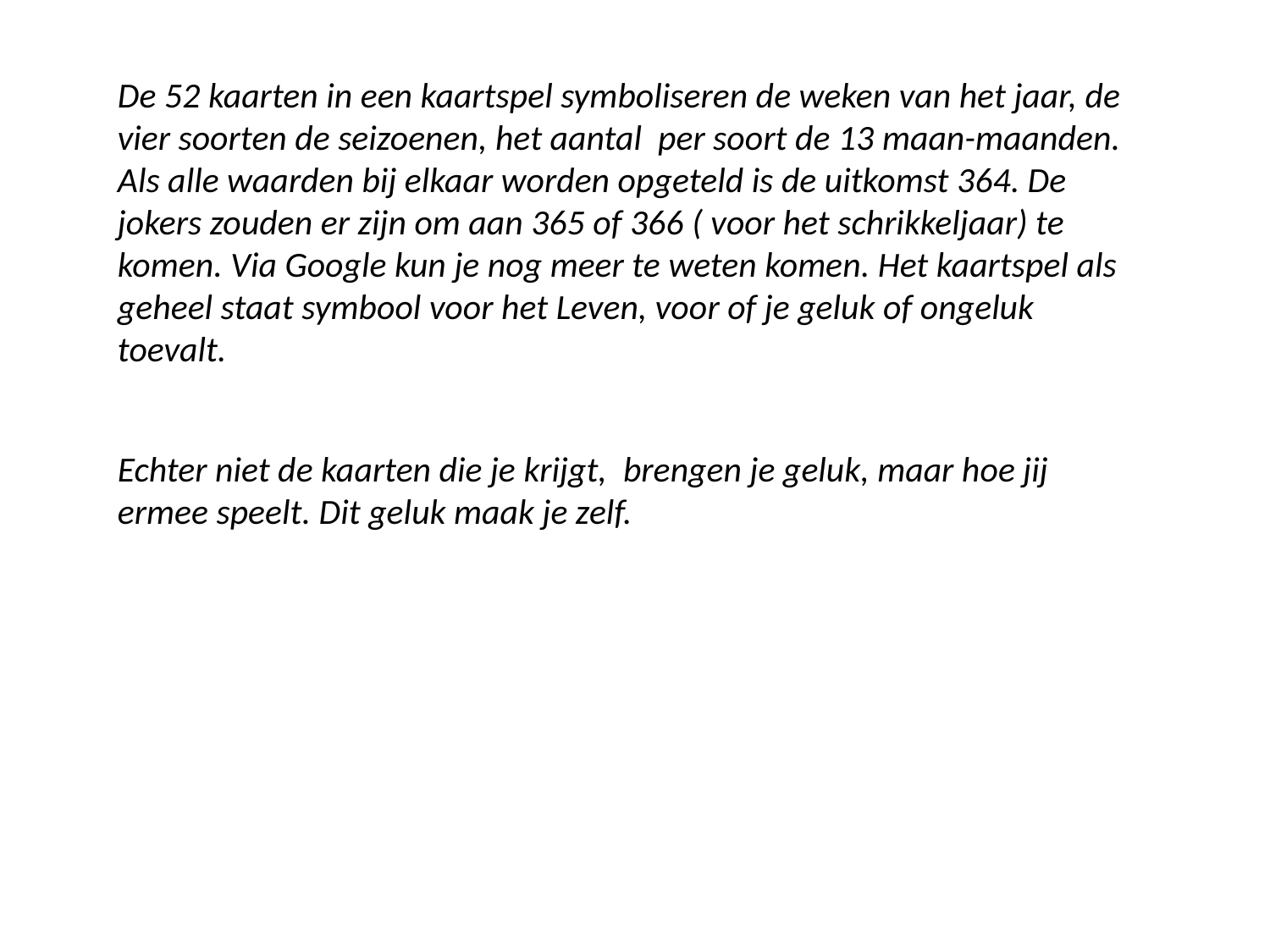

De 52 kaarten in een kaartspel symboliseren de weken van het jaar, de vier soorten de seizoenen, het aantal  per soort de 13 maan-maanden. Als alle waarden bij elkaar worden opgeteld is de uitkomst 364. De jokers zouden er zijn om aan 365 of 366 ( voor het schrikkeljaar) te komen. Via Google kun je nog meer te weten komen. Het kaartspel als geheel staat symbool voor het Leven, voor of je geluk of ongeluk toevalt.

Echter niet de kaarten die je krijgt,  brengen je geluk, maar hoe jij ermee speelt. Dit geluk maak je zelf.